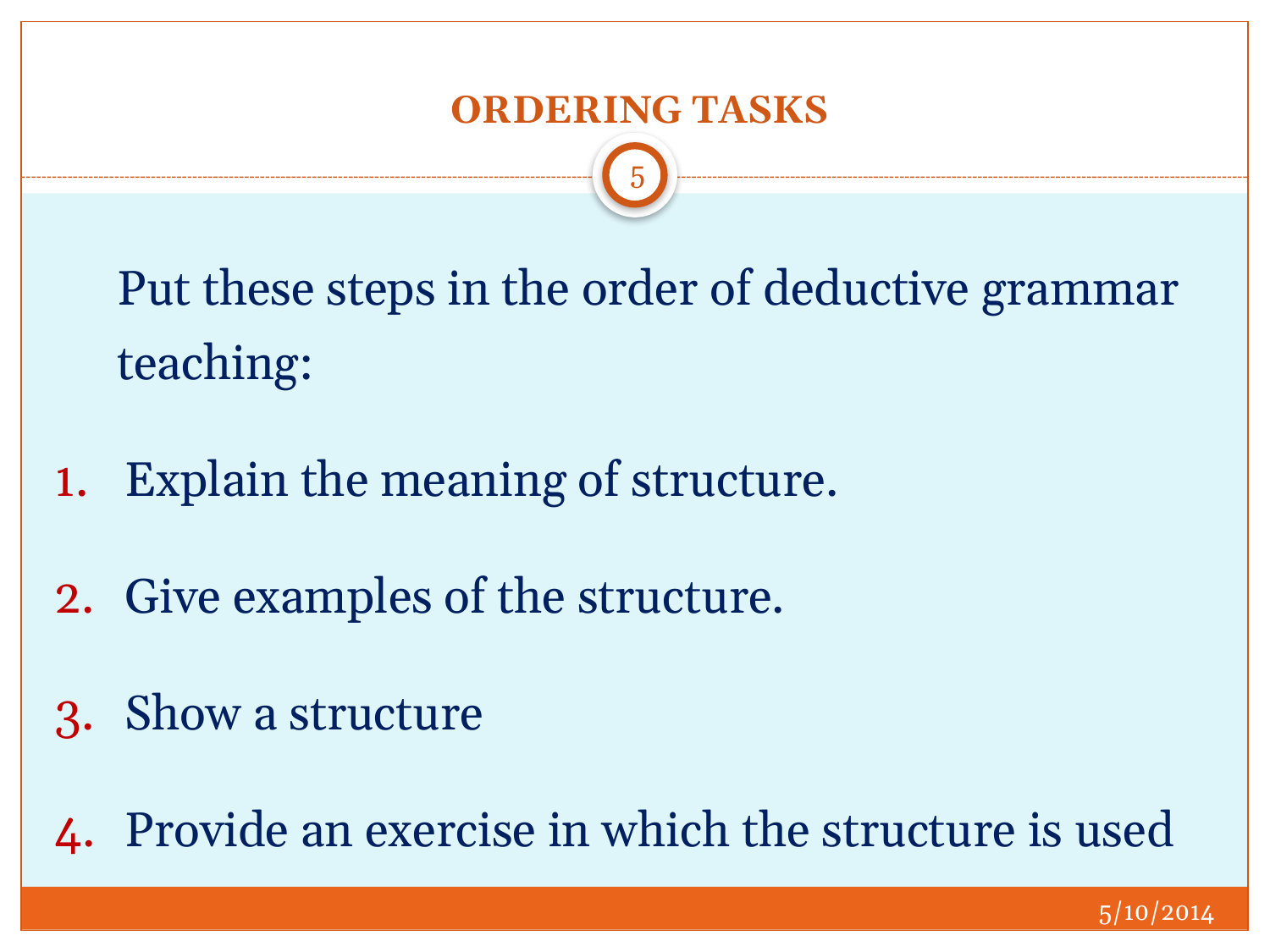

# ORDERING TASKS
5
	Put these steps in the order of deductive grammar teaching:
Explain the meaning of structure.
Give examples of the structure.
Show a structure
Provide an exercise in which the structure is used

5/10/2014